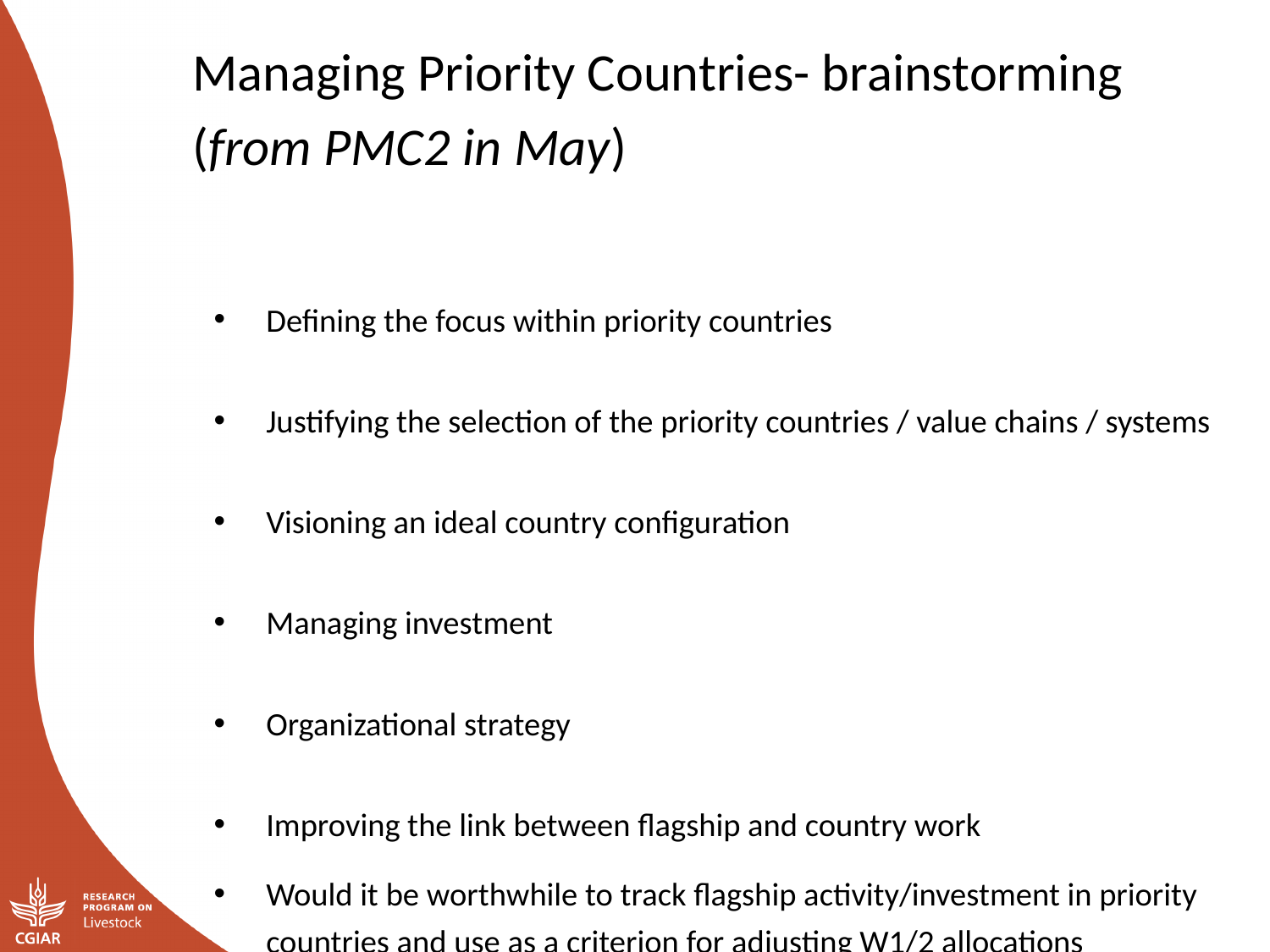

Managing Priority Countries- brainstorming
(from PMC2 in May)
Defining the focus within priority countries
Justifying the selection of the priority countries / value chains / systems
Visioning an ideal country configuration
Managing investment
Organizational strategy
Improving the link between flagship and country work
Would it be worthwhile to track flagship activity/investment in priority countries and use as a criterion for adjusting W1/2 allocations